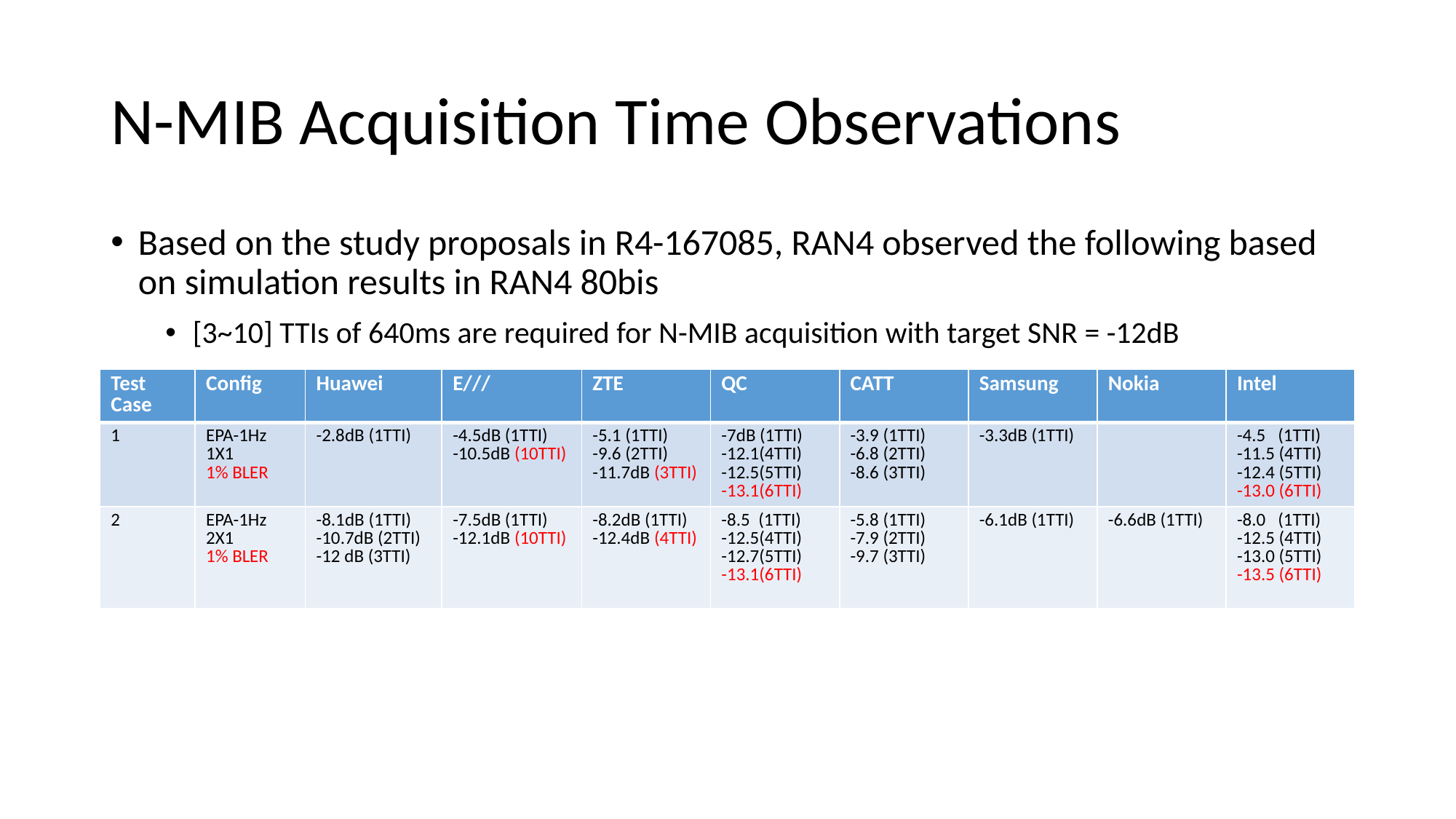

# N-MIB Acquisition Time Observations
Based on the study proposals in R4-167085, RAN4 observed the following based on simulation results in RAN4 80bis
[3~10] TTIs of 640ms are required for N-MIB acquisition with target SNR = -12dB

| Test Case | Config | Huawei | E/// | ZTE | QC | CATT | Samsung | Nokia | Intel |
| --- | --- | --- | --- | --- | --- | --- | --- | --- | --- |
| 1 | EPA-1Hz 1X1 1% BLER | -2.8dB (1TTI) | -4.5dB (1TTI) -10.5dB (10TTI) | -5.1 (1TTI) -9.6 (2TTI) -11.7dB (3TTI) | -7dB (1TTI) -12.1(4TTI) -12.5(5TTI) -13.1(6TTI) | -3.9 (1TTI) -6.8 (2TTI) -8.6 (3TTI) | -3.3dB (1TTI) |  | -4.5 (1TTI) -11.5 (4TTI) -12.4 (5TTI) -13.0 (6TTI) |
| 2 | EPA-1Hz 2X1 1% BLER | -8.1dB (1TTI) -10.7dB (2TTI) -12 dB (3TTI) | -7.5dB (1TTI) -12.1dB (10TTI) | -8.2dB (1TTI) -12.4dB (4TTI) | -8.5 (1TTI) -12.5(4TTI) -12.7(5TTI) -13.1(6TTI) | -5.8 (1TTI) -7.9 (2TTI) -9.7 (3TTI) | -6.1dB (1TTI) | -6.6dB (1TTI) | -8.0 (1TTI) -12.5 (4TTI) -13.0 (5TTI) -13.5 (6TTI) |